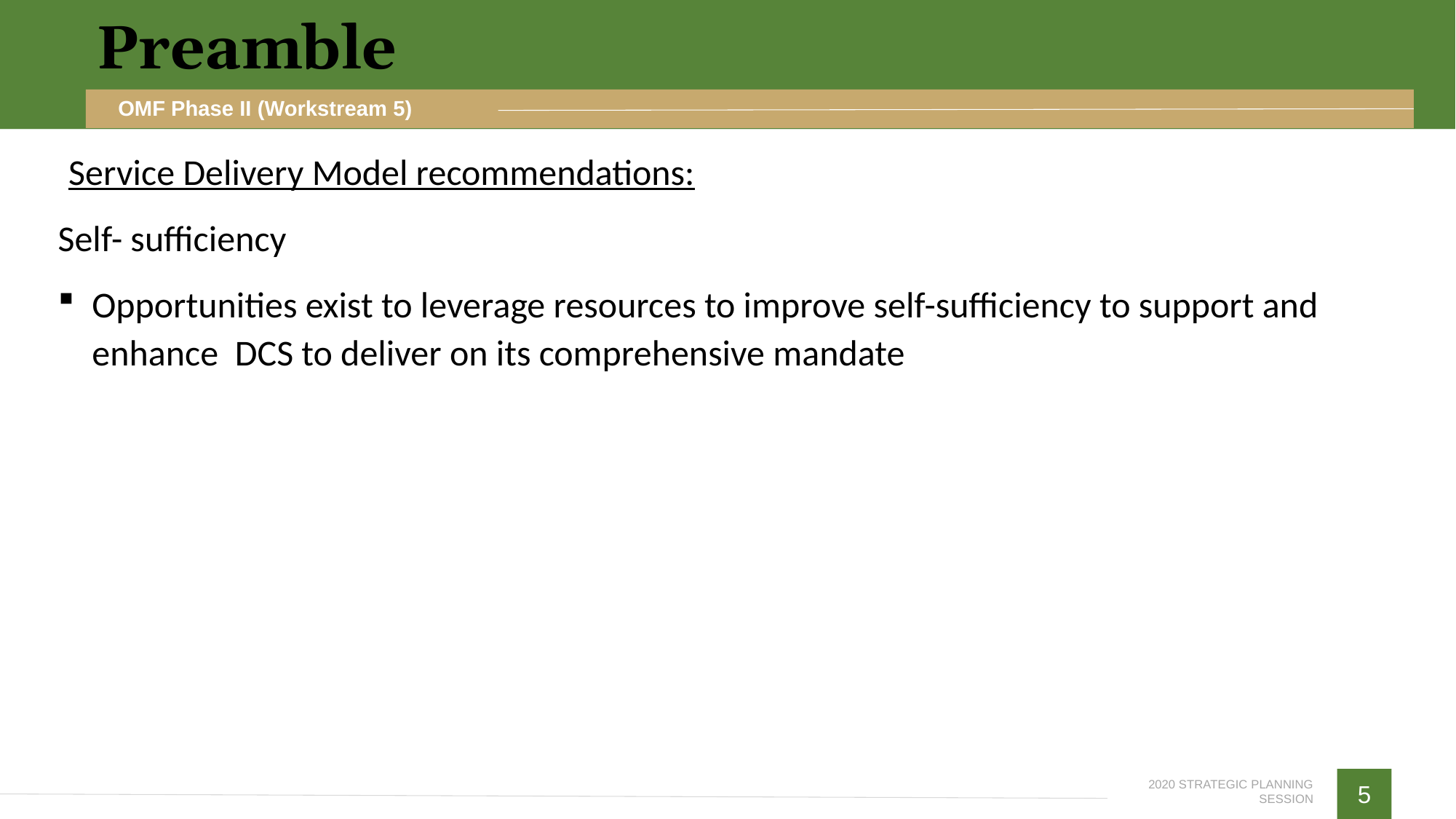

Preamble

OMF Phase II (Workstream 5)
Service Delivery Model recommendations:
Self- sufficiency
Opportunities exist to leverage resources to improve self-sufficiency to support and enhance  DCS to deliver on its comprehensive mandate